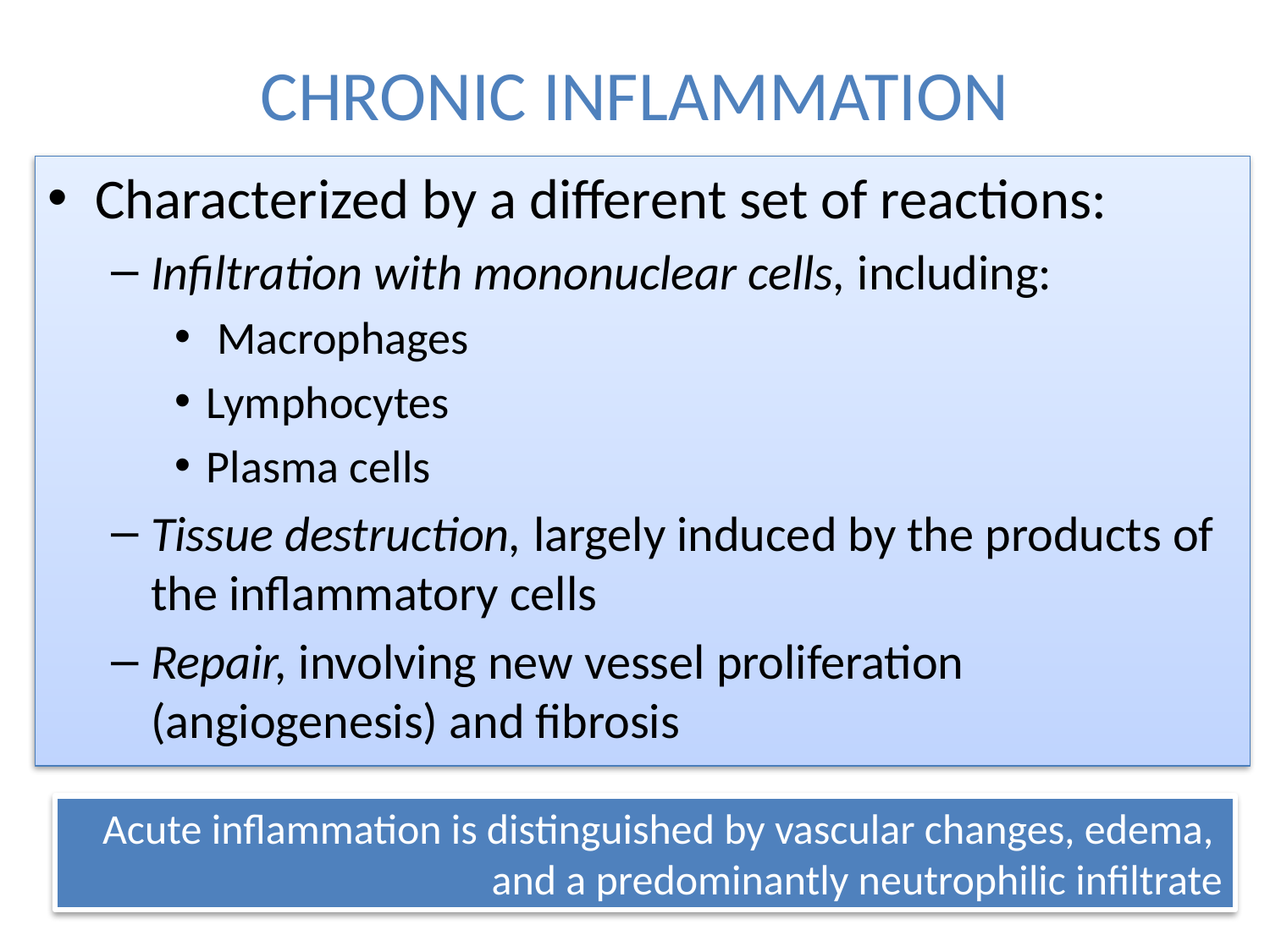

# CHRONIC INFLAMMATION
Characterized by a different set of reactions:
Infiltration with mononuclear cells, including:
 Macrophages
Lymphocytes
Plasma cells
Tissue destruction, largely induced by the products of the inflammatory cells
Repair, involving new vessel proliferation (angiogenesis) and fibrosis
 Acute inflammation is distinguished by vascular changes, edema, and a predominantly neutrophilic infiltrate